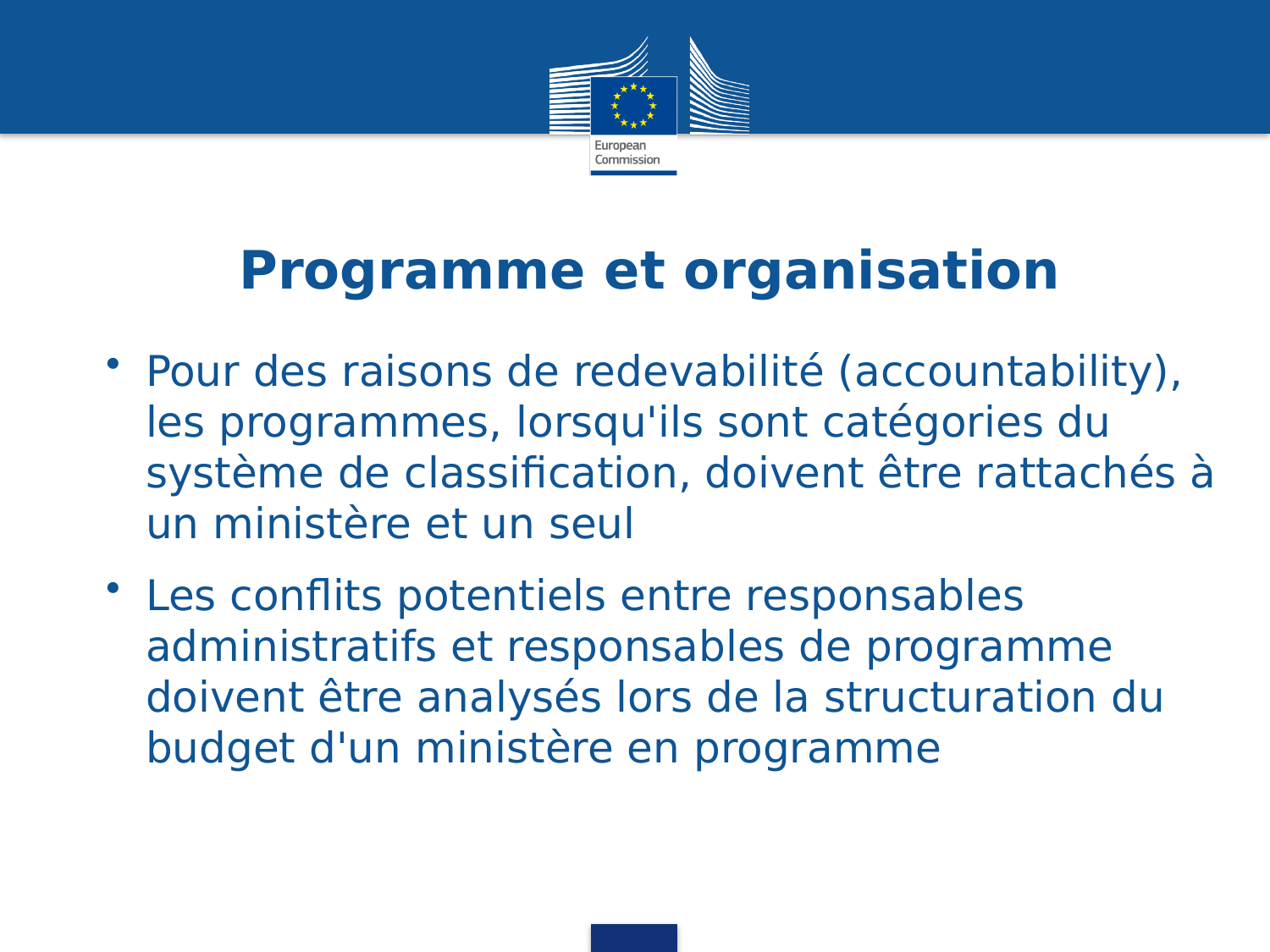

# Programme et organisation
Pour des raisons de redevabilité (accountability), les programmes, lorsqu'ils sont catégories du système de classification, doivent être rattachés à un ministère et un seul
Les conflits potentiels entre responsables administratifs et responsables de programme doivent être analysés lors de la structuration du budget d'un ministère en programme